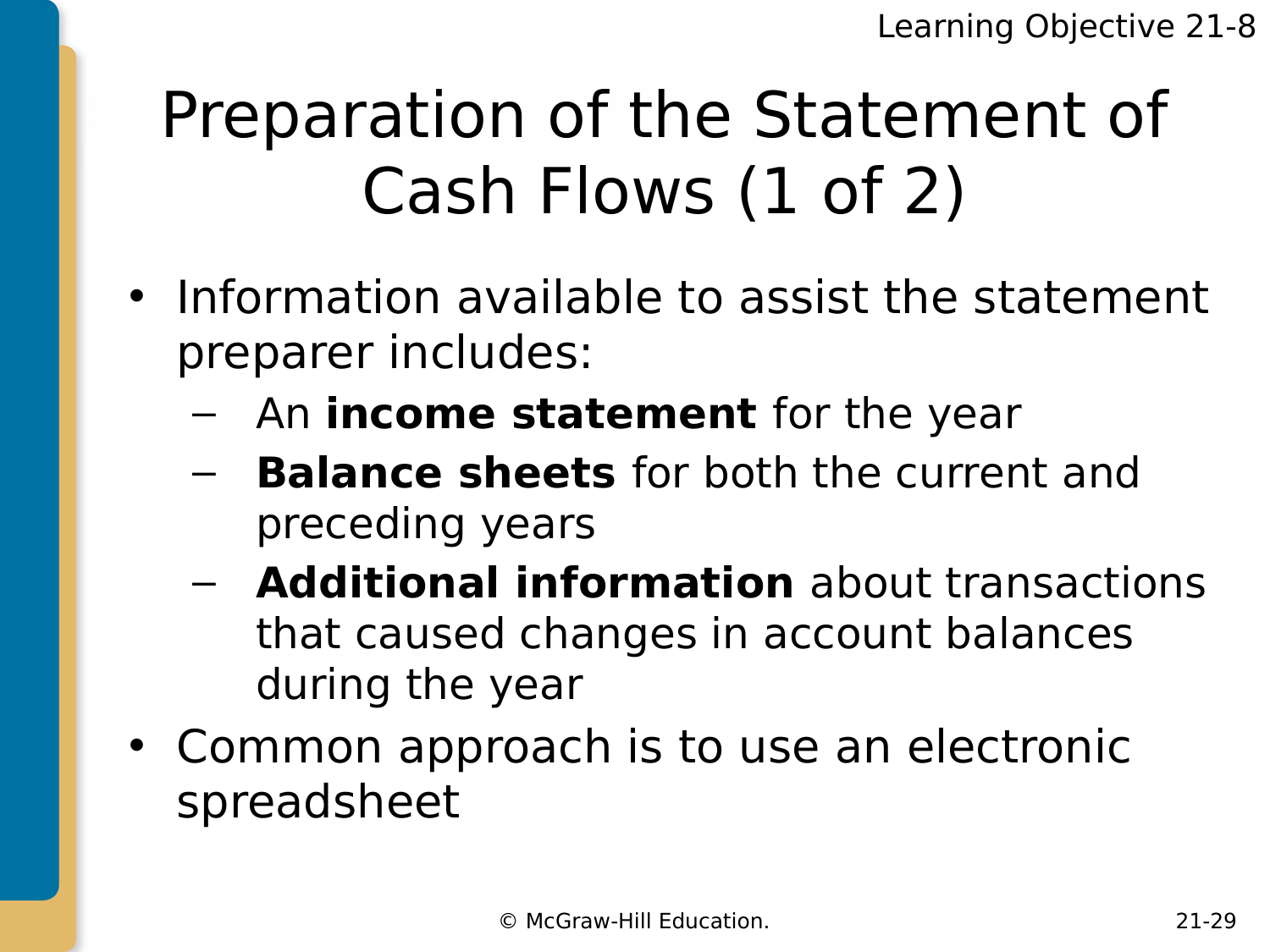

Learning Objective 21-8
# Preparation of the Statement of Cash Flows (1 of 2)
Information available to assist the statement preparer includes:
An income statement for the year
Balance sheets for both the current and preceding years
Additional information about transactions that caused changes in account balances during the year
Common approach is to use an electronic spreadsheet